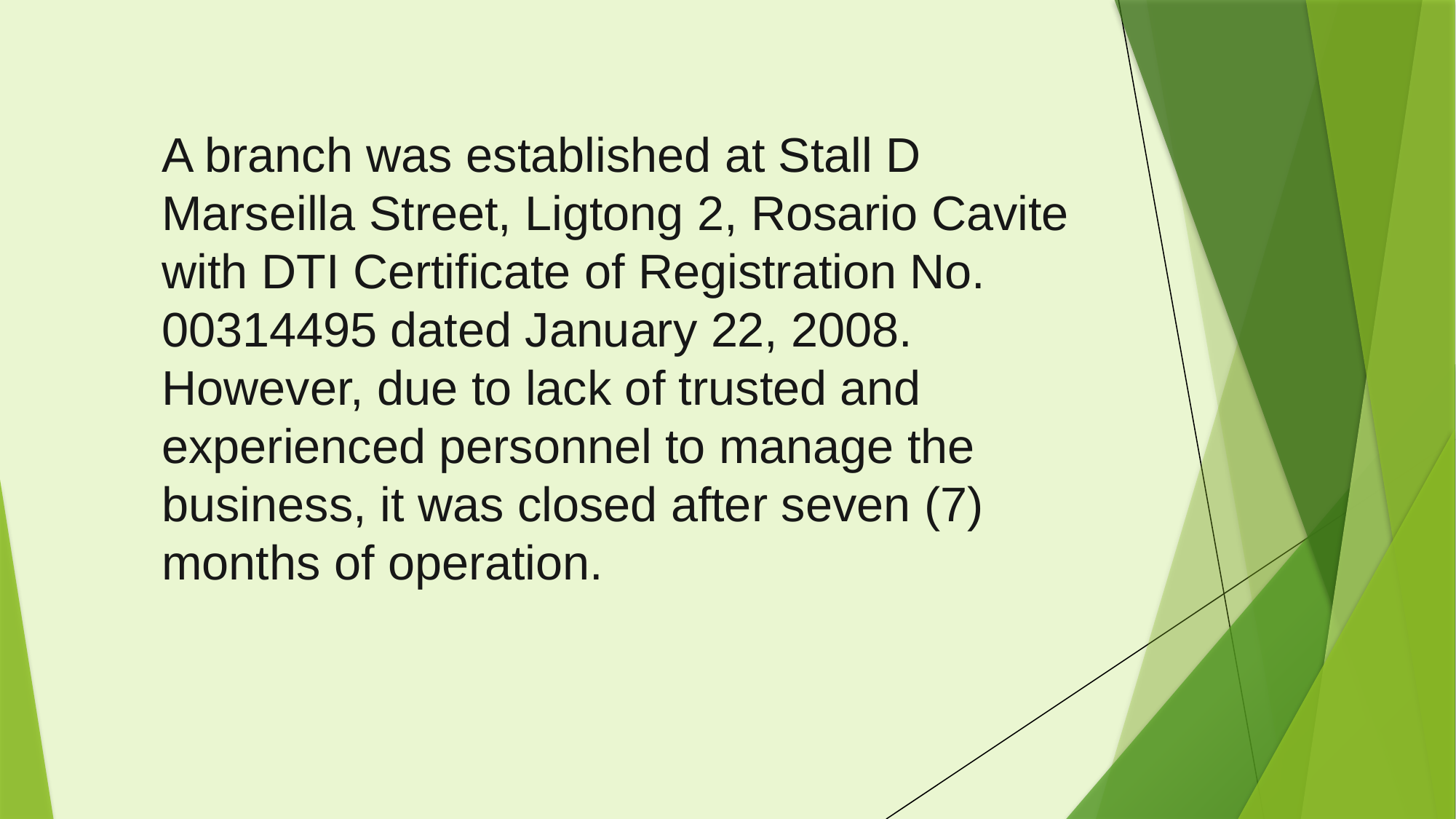

A branch was established at Stall D Marseilla Street, Ligtong 2, Rosario Cavite with DTI Certificate of Registration No. 00314495 dated January 22, 2008. However, due to lack of trusted and experienced personnel to manage the business, it was closed after seven (7) months of operation.